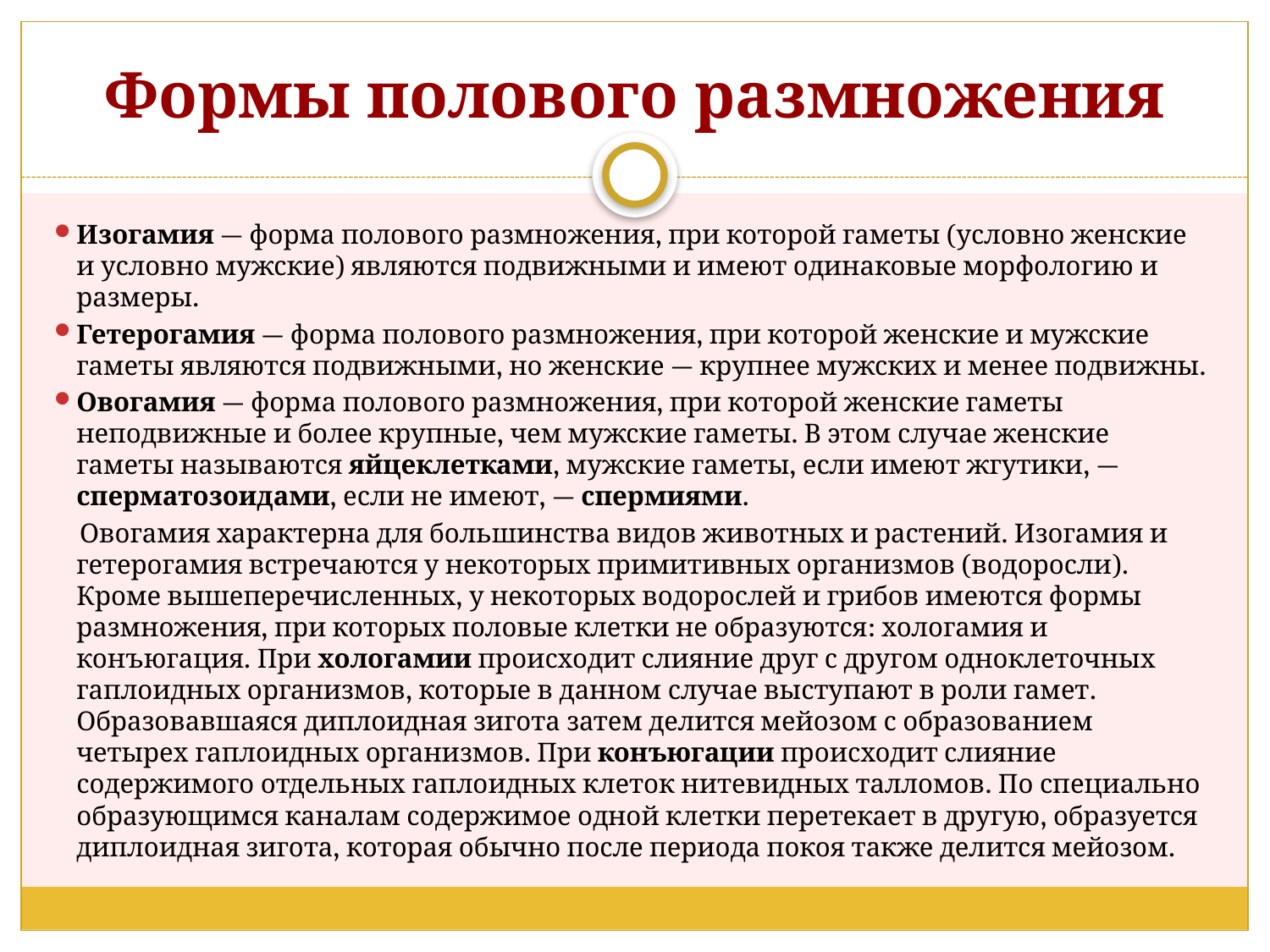

# Формы полового размножения
Изогамия — форма полового размножения, при которой гаметы (условно женские и условно мужские) являются подвижными и имеют одинаковые морфологию и размеры.
Гетерогамия — форма полового размножения, при которой женские и мужские гаметы являются подвижными, но женские — крупнее мужских и менее подвижны.
Овогамия — форма полового размножения, при которой женские гаметы неподвижные и более крупные, чем мужские гаметы. В этом случае женские гаметы называются яйцеклетками, мужские гаметы, если имеют жгутики, — сперматозоидами, если не имеют, — спермиями.
    Овогамия характерна для большинства видов животных и растений. Изогамия и гетерогамия встречаются у некоторых примитивных организмов (водоросли). Кроме вышеперечисленных, у некоторых водорослей и грибов имеются формы размножения, при которых половые клетки не образуются: хологамия и конъюгация. При хологамии происходит слияние друг с другом одноклеточных гаплоидных организмов, которые в данном случае выступают в роли гамет. Образовавшаяся диплоидная зигота затем делится мейозом с образованием четырех гаплоидных организмов. При конъюгации происходит слияние содержимого отдельных гаплоидных клеток нитевидных талломов. По специально образующимся каналам содержимое одной клетки перетекает в другую, образуется диплоидная зигота, которая обычно после периода покоя также делится мейозом.